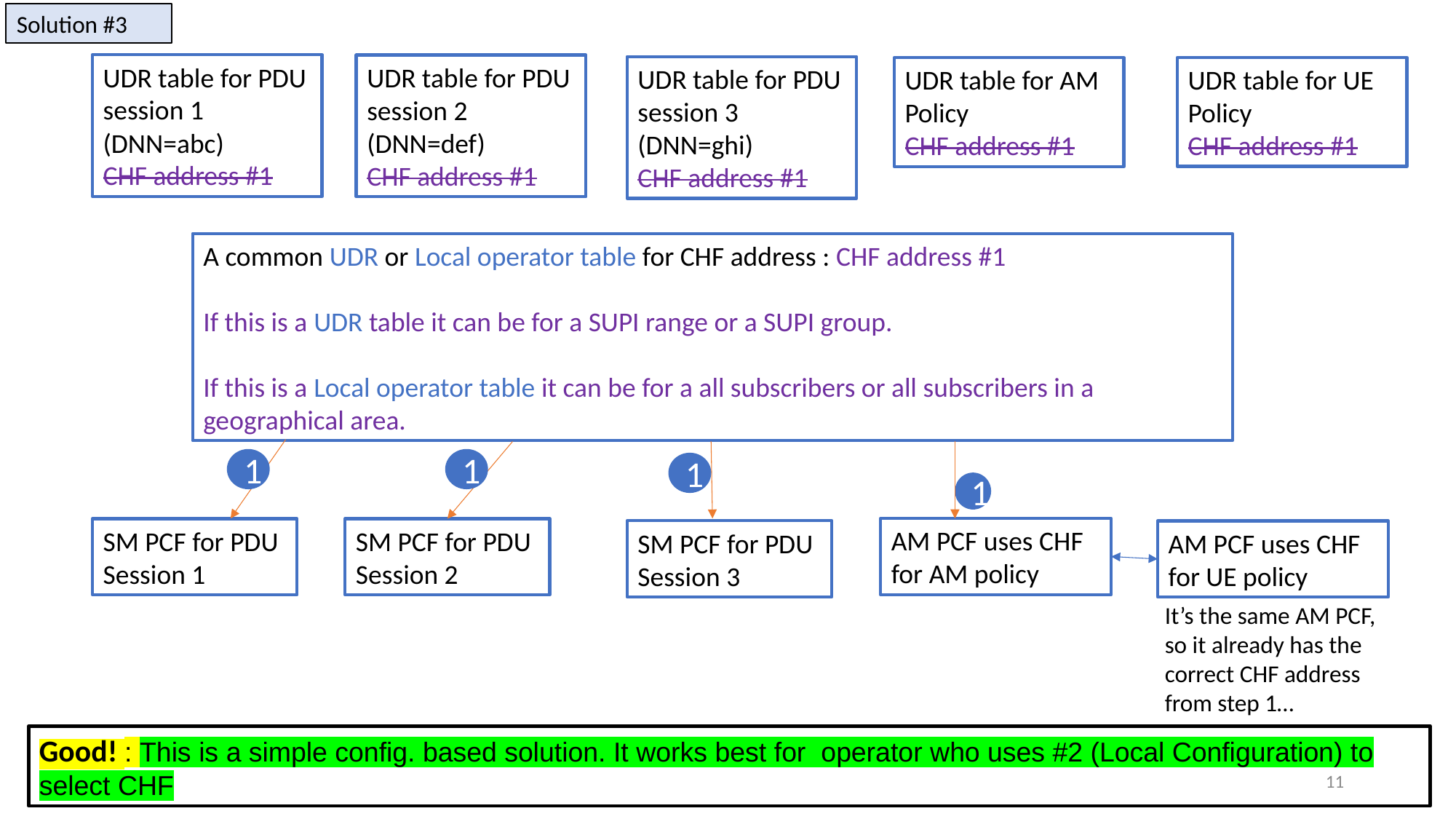

Solution #3
UDR table for PDU session 1 (DNN=abc)
CHF address #1
UDR table for PDU session 2 (DNN=def)
CHF address #1
UDR table for PDU session 3 (DNN=ghi)
CHF address #1
UDR table for UE Policy
CHF address #1
UDR table for AM Policy
CHF address #1
A common UDR or Local operator table for CHF address : CHF address #1

If this is a UDR table it can be for a SUPI range or a SUPI group.

If this is a Local operator table it can be for a all subscribers or all subscribers in a geographical area.
1
1
1
1
AM PCF uses CHF for AM policy
SM PCF for PDU Session 1
SM PCF for PDU Session 2
SM PCF for PDU Session 3
AM PCF uses CHF for UE policy
It’s the same AM PCF, so it already has the correct CHF address from step 1…
Good! : This is a simple config. based solution. It works best for  operator who uses #2 (Local Configuration) to select CHF
11